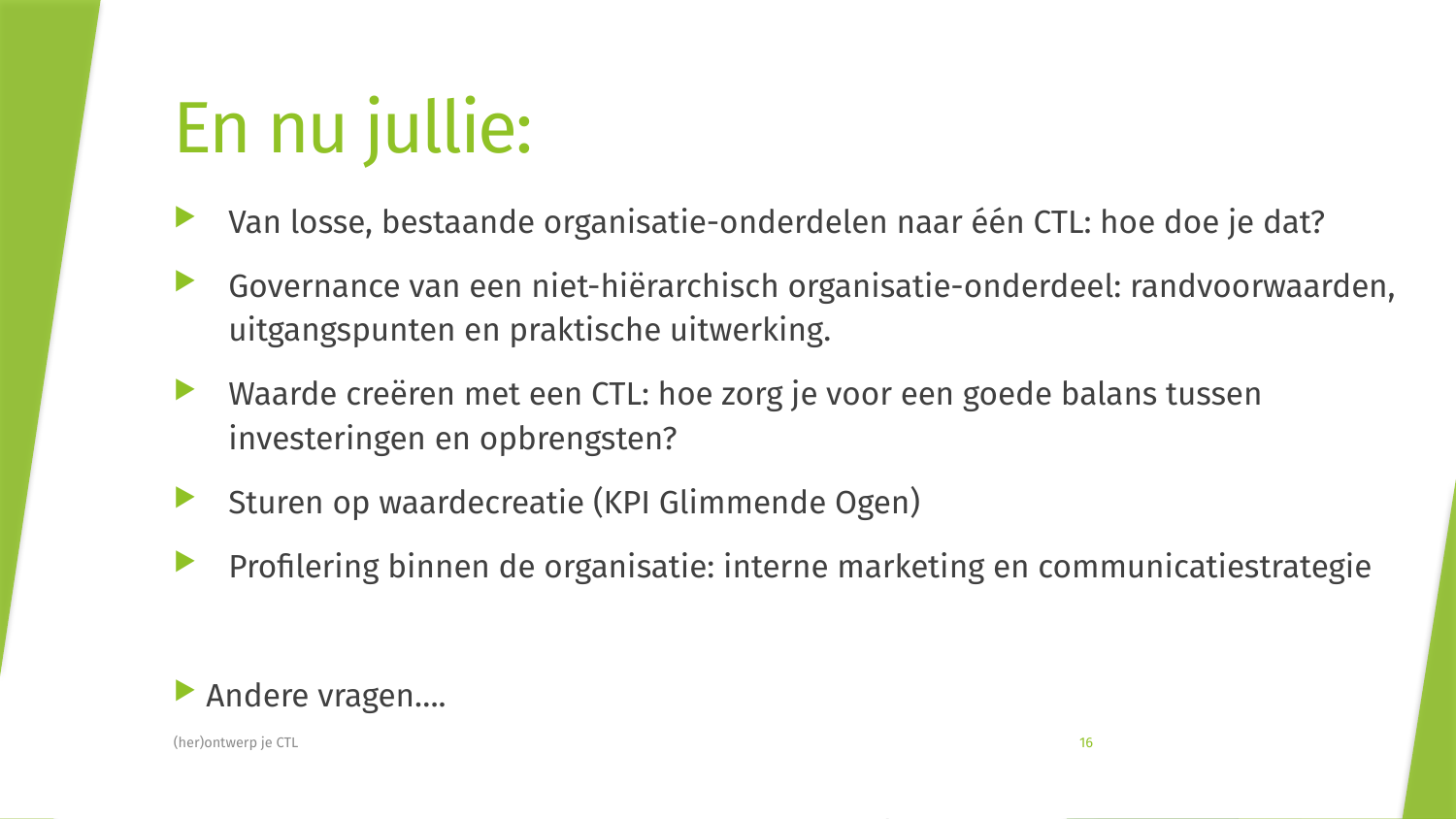

# En nu jullie:
Van losse, bestaande organisatie-onderdelen naar één CTL: hoe doe je dat?
Governance van een niet-hiërarchisch organisatie-onderdeel: randvoorwaarden, uitgangspunten en praktische uitwerking.
Waarde creëren met een CTL: hoe zorg je voor een goede balans tussen investeringen en opbrengsten?
Sturen op waardecreatie (KPI Glimmende Ogen)
Profilering binnen de organisatie: interne marketing en communicatiestrategie

 Andere vragen….

(her)ontwerp je CTL
16